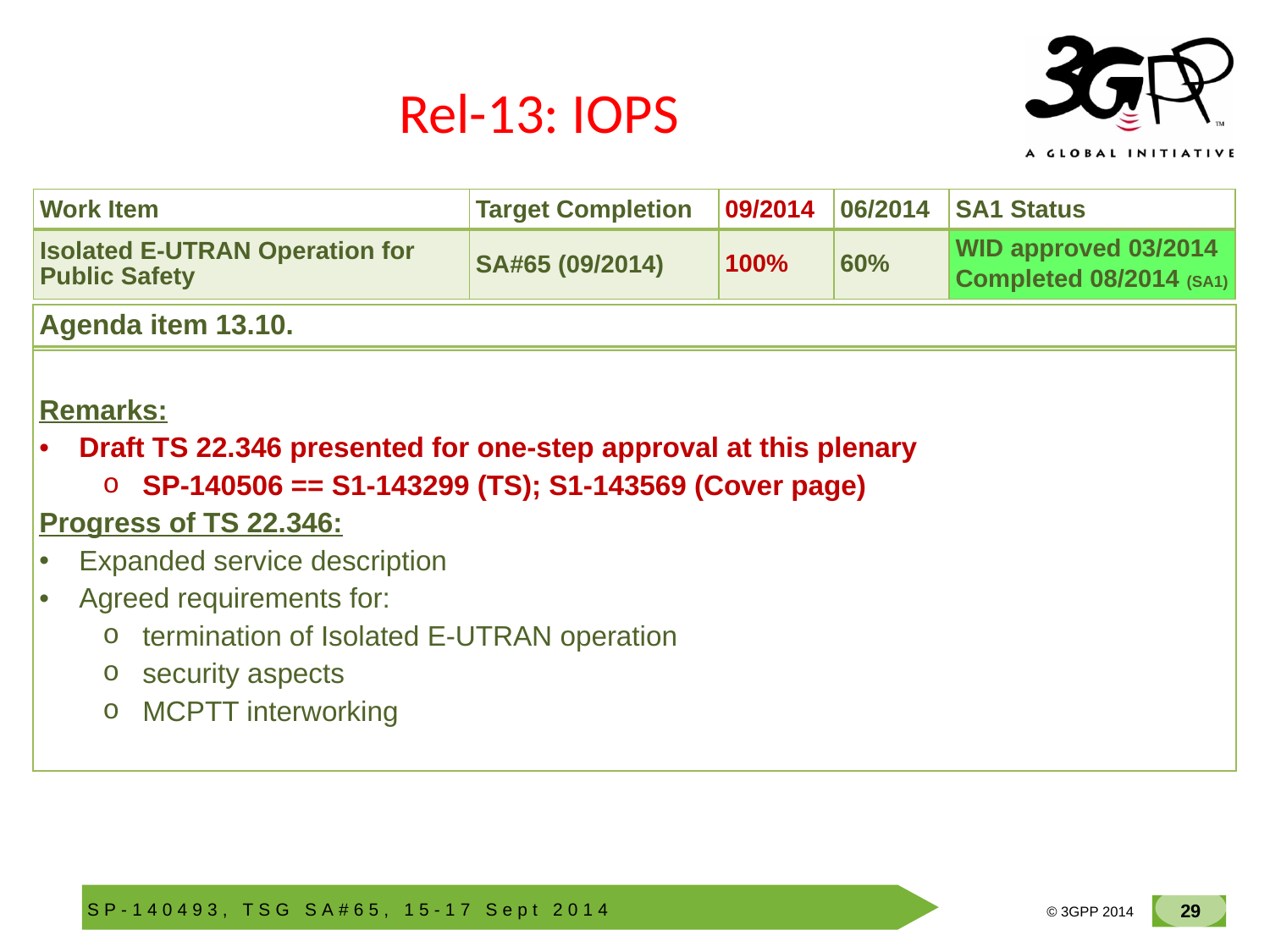

# Rel-13: IOPS
| Work Item | Target Completion | 09/2014 | 06/2014 | SA1 Status |
| --- | --- | --- | --- | --- |
| Isolated E-UTRAN Operation for Public Safety | SA#65 (09/2014) | 100% | 60% | WID approved 03/2014 Completed 08/2014 (SA1) |
| Agenda item 13.10. |
| --- |
|  |
| Remarks: Draft TS 22.346 presented for one-step approval at this plenary SP-140506 == S1-143299 (TS); S1-143569 (Cover page) Progress of TS 22.346: Expanded service description Agreed requirements for: termination of Isolated E-UTRAN operation security aspects MCPTT interworking |